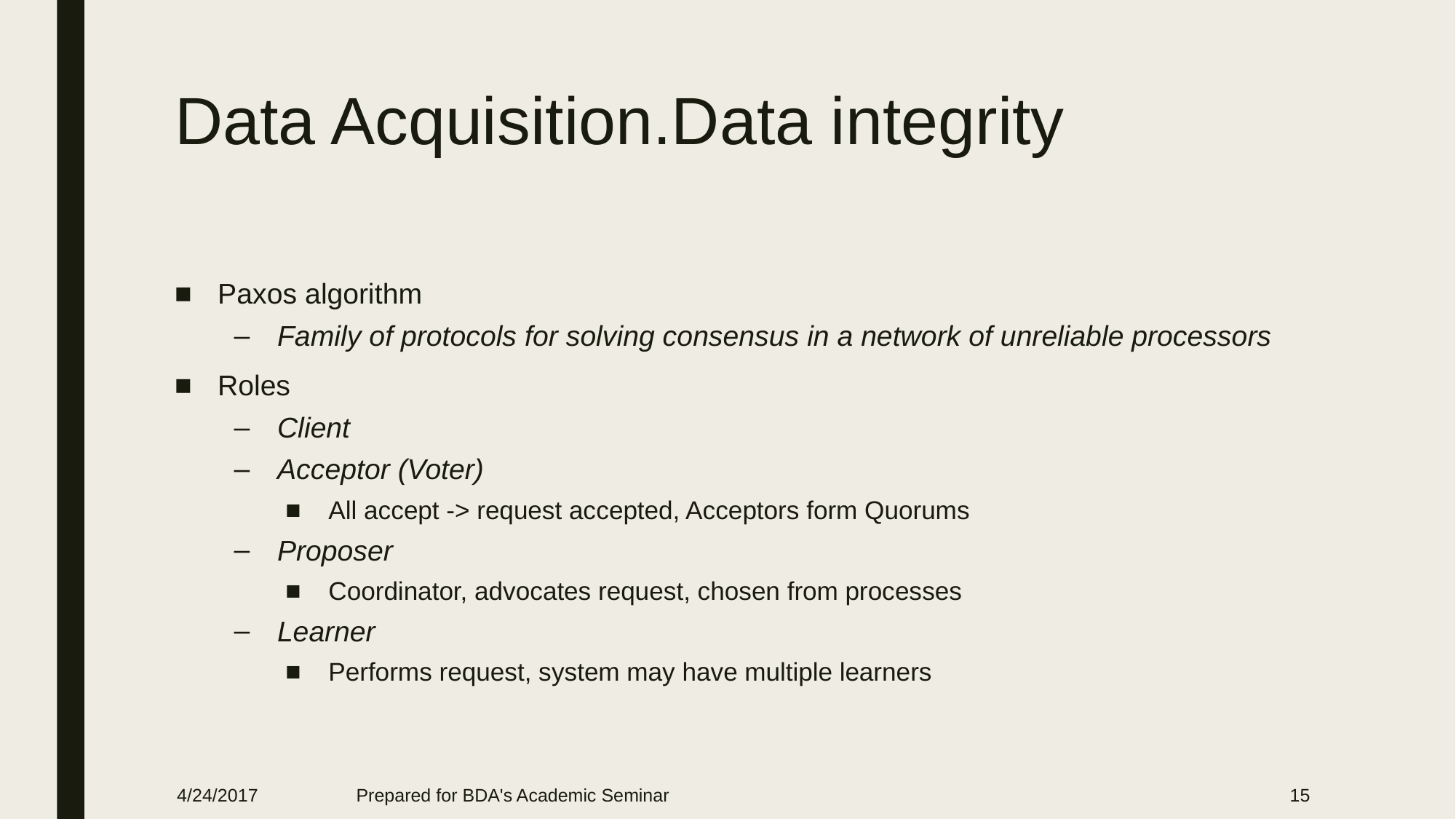

# Data Acquisition.Data integrity
Paxos algorithm
Family of protocols for solving consensus in a network of unreliable processors
Roles
Client
Acceptor (Voter)
All accept -> request accepted, Acceptors form Quorums
Proposer
Coordinator, advocates request, chosen from processes
Learner
Performs request, system may have multiple learners

4/24/2017
Prepared for BDA's Academic Seminar
15